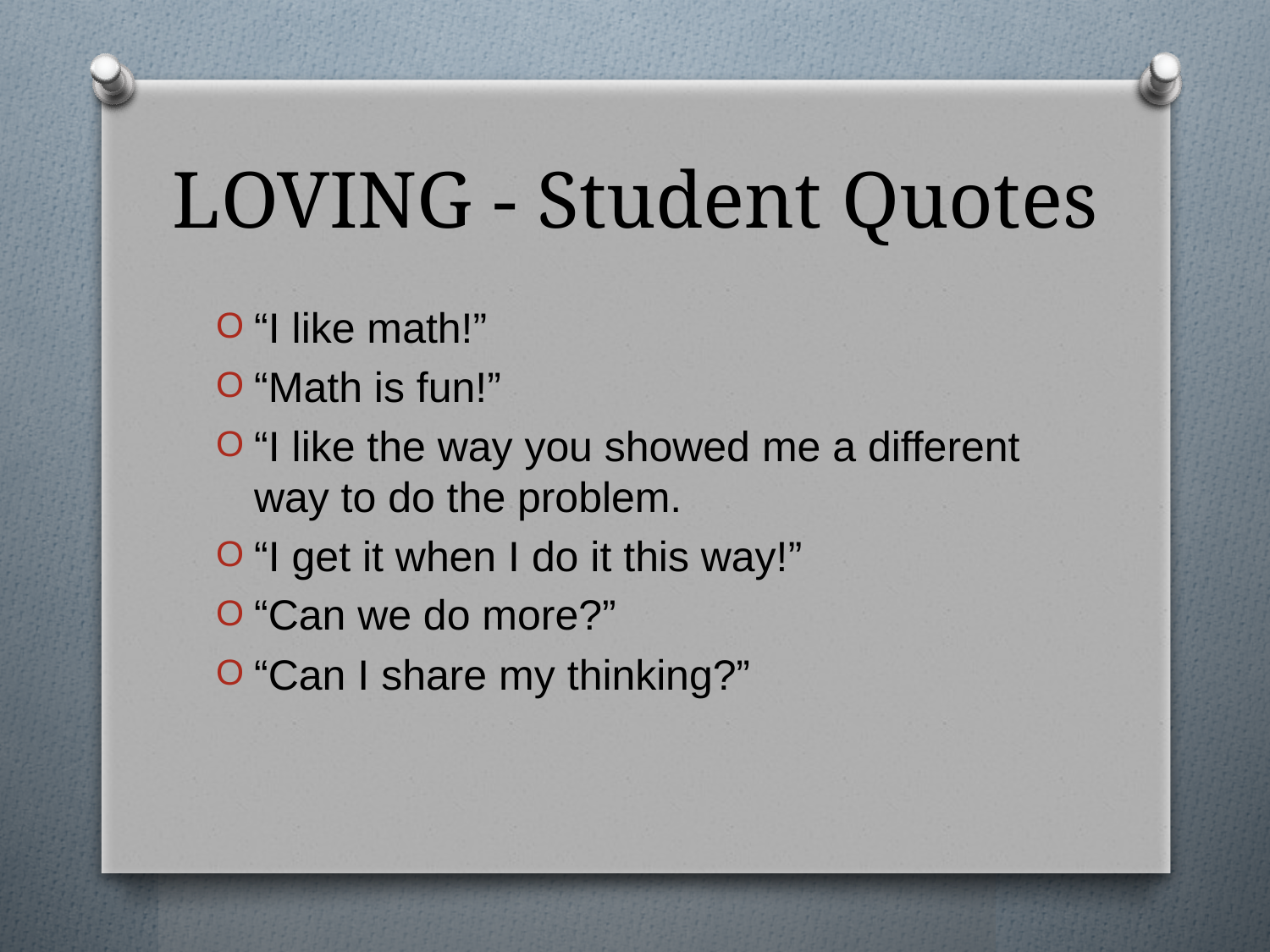

# LOVING - Student Quotes
“I like math!”
“Math is fun!”
“I like the way you showed me a different way to do the problem.
“I get it when I do it this way!”
“Can we do more?”
“Can I share my thinking?”